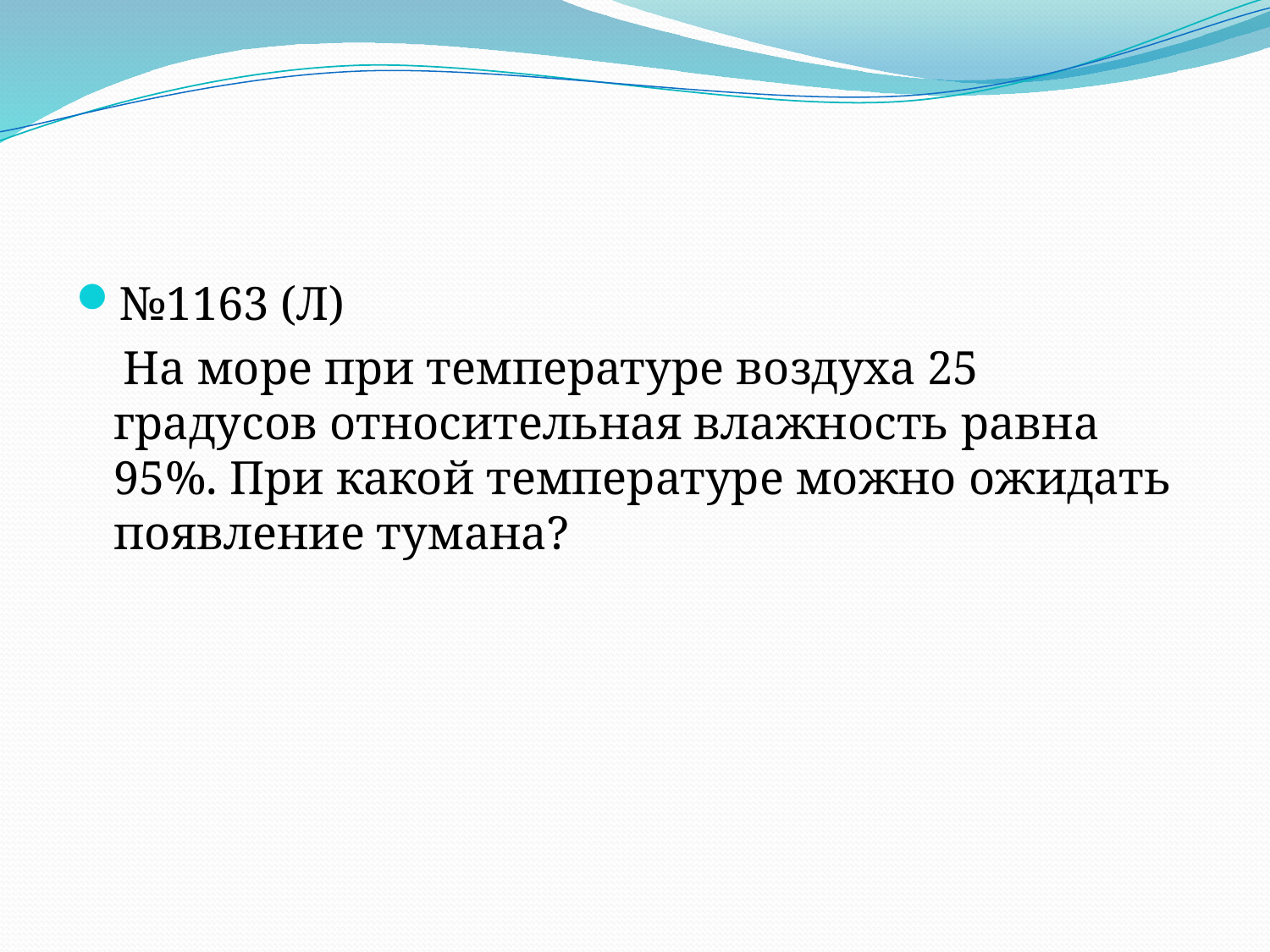

№1163 (Л)
    На море при температуре воздуха 25 градусов относительная влажность равна 95%. При какой температуре можно ожидать появление тумана?